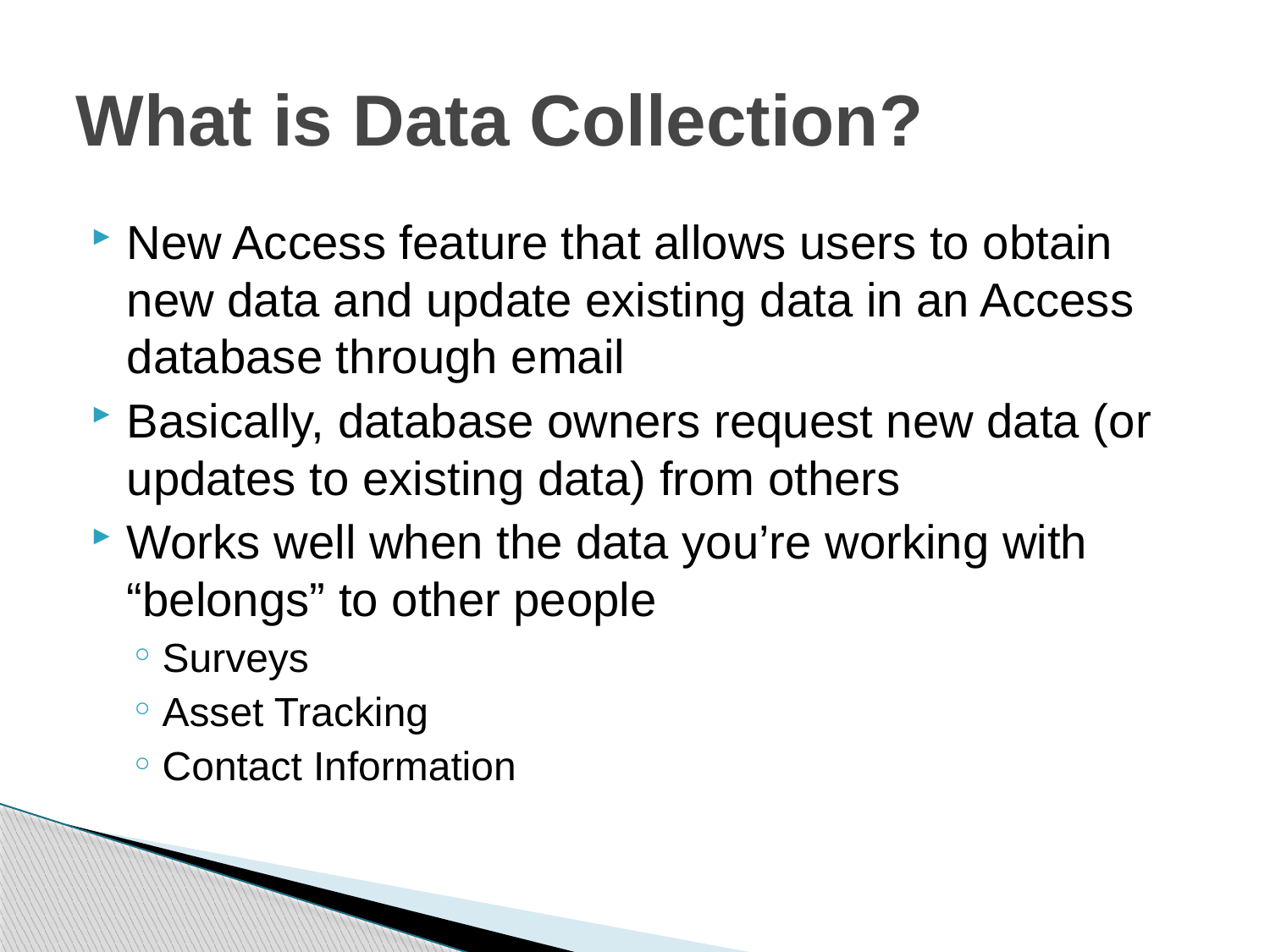

# What is Data Collection?
New Access feature that allows users to obtain new data and update existing data in an Access database through email
Basically, database owners request new data (or updates to existing data) from others
Works well when the data you’re working with “belongs” to other people
Surveys
Asset Tracking
Contact Information